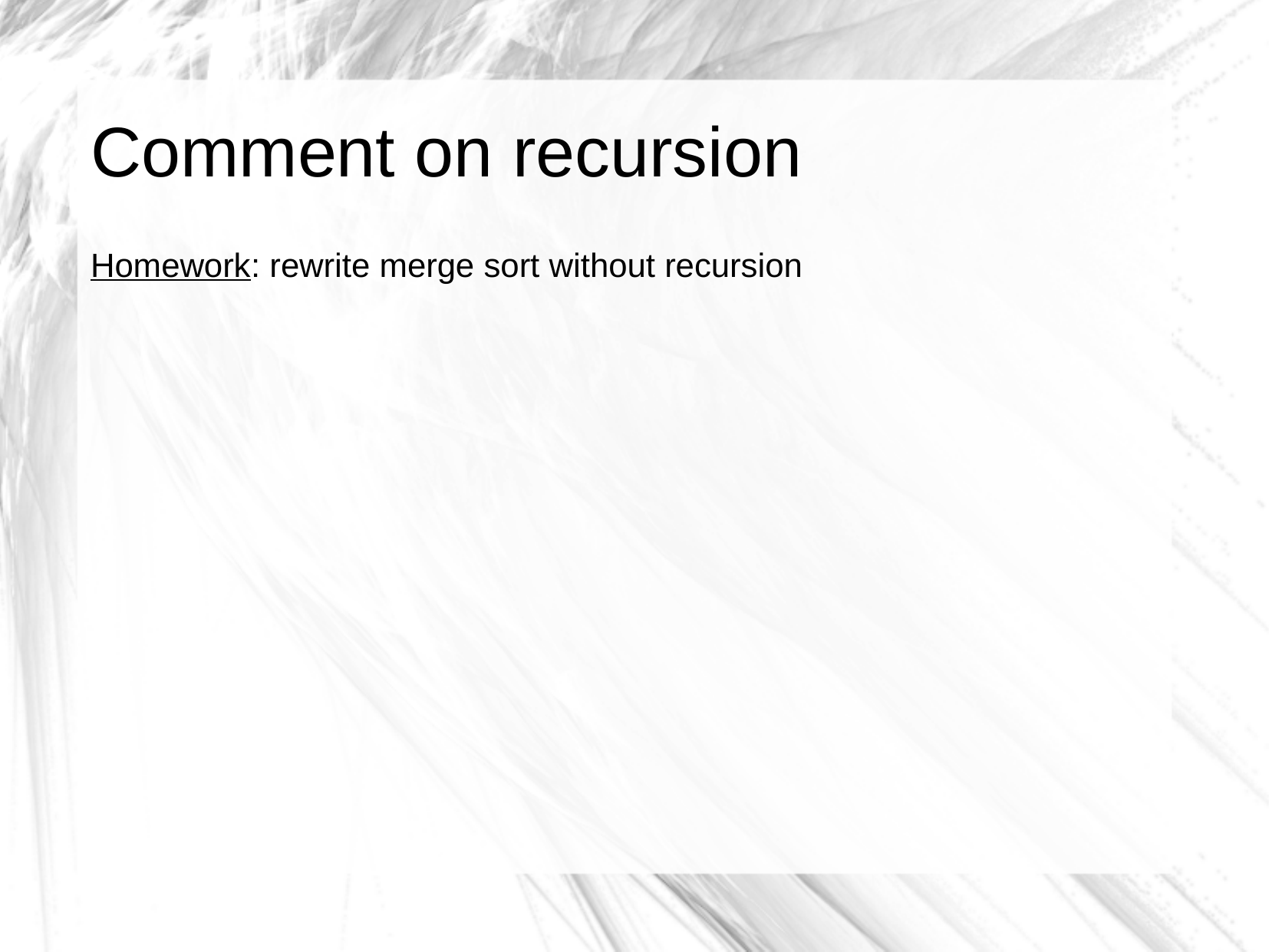

# Comment on recursion
Homework: rewrite merge sort without recursion